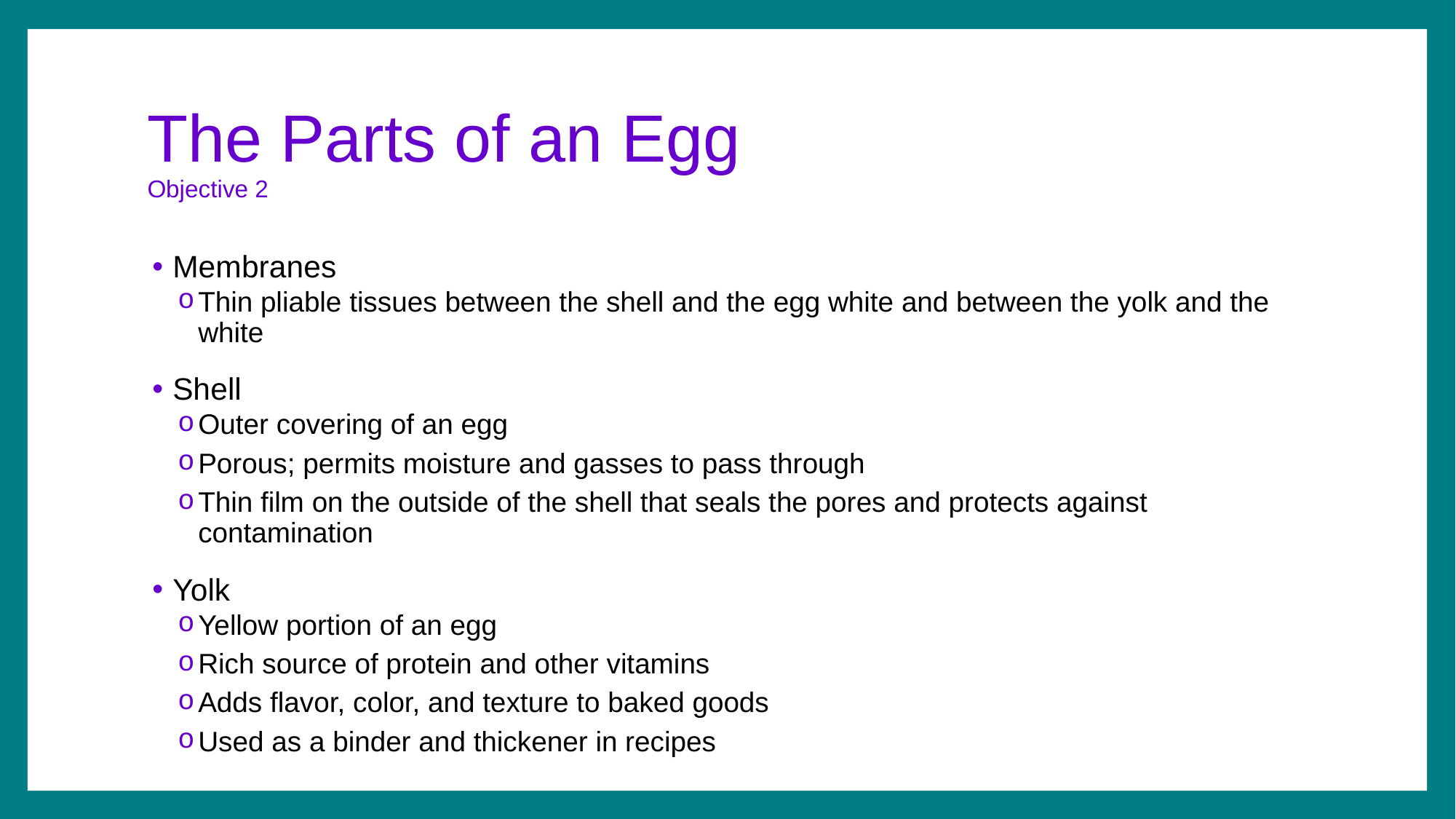

# The Parts of an Egg Objective 2
Membranes
Thin pliable tissues between the shell and the egg white and between the yolk and the white
Shell
Outer covering of an egg
Porous; permits moisture and gasses to pass through
Thin film on the outside of the shell that seals the pores and protects against contamination
Yolk
Yellow portion of an egg
Rich source of protein and other vitamins
Adds flavor, color, and texture to baked goods
Used as a binder and thickener in recipes